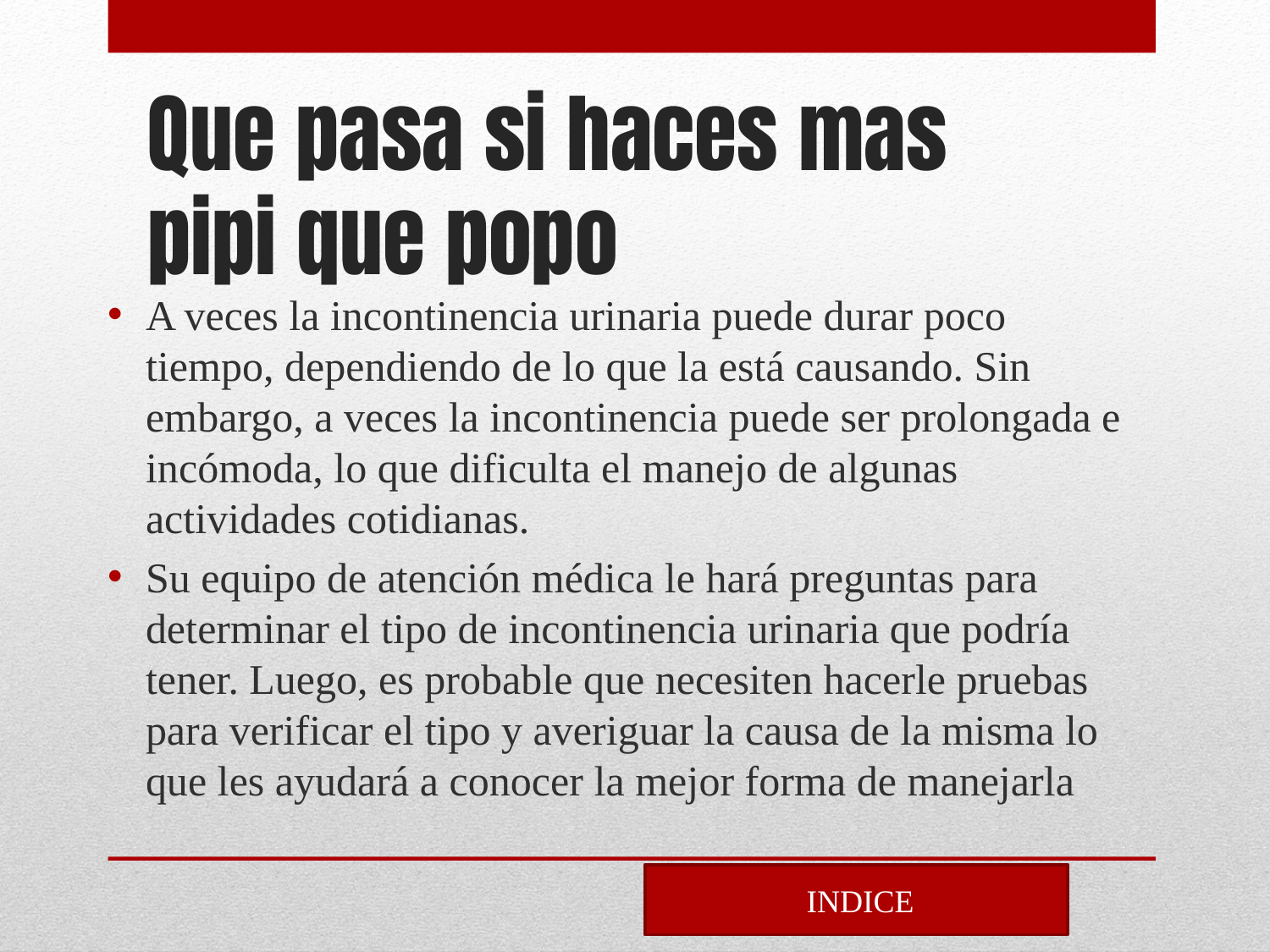

# Que pasa si haces mas pipi que popo
A veces la incontinencia urinaria puede durar poco tiempo, dependiendo de lo que la está causando. Sin embargo, a veces la incontinencia puede ser prolongada e incómoda, lo que dificulta el manejo de algunas actividades cotidianas.
Su equipo de atención médica le hará preguntas para determinar el tipo de incontinencia urinaria que podría tener. Luego, es probable que necesiten hacerle pruebas para verificar el tipo y averiguar la causa de la misma lo que les ayudará a conocer la mejor forma de manejarla

 INDICE